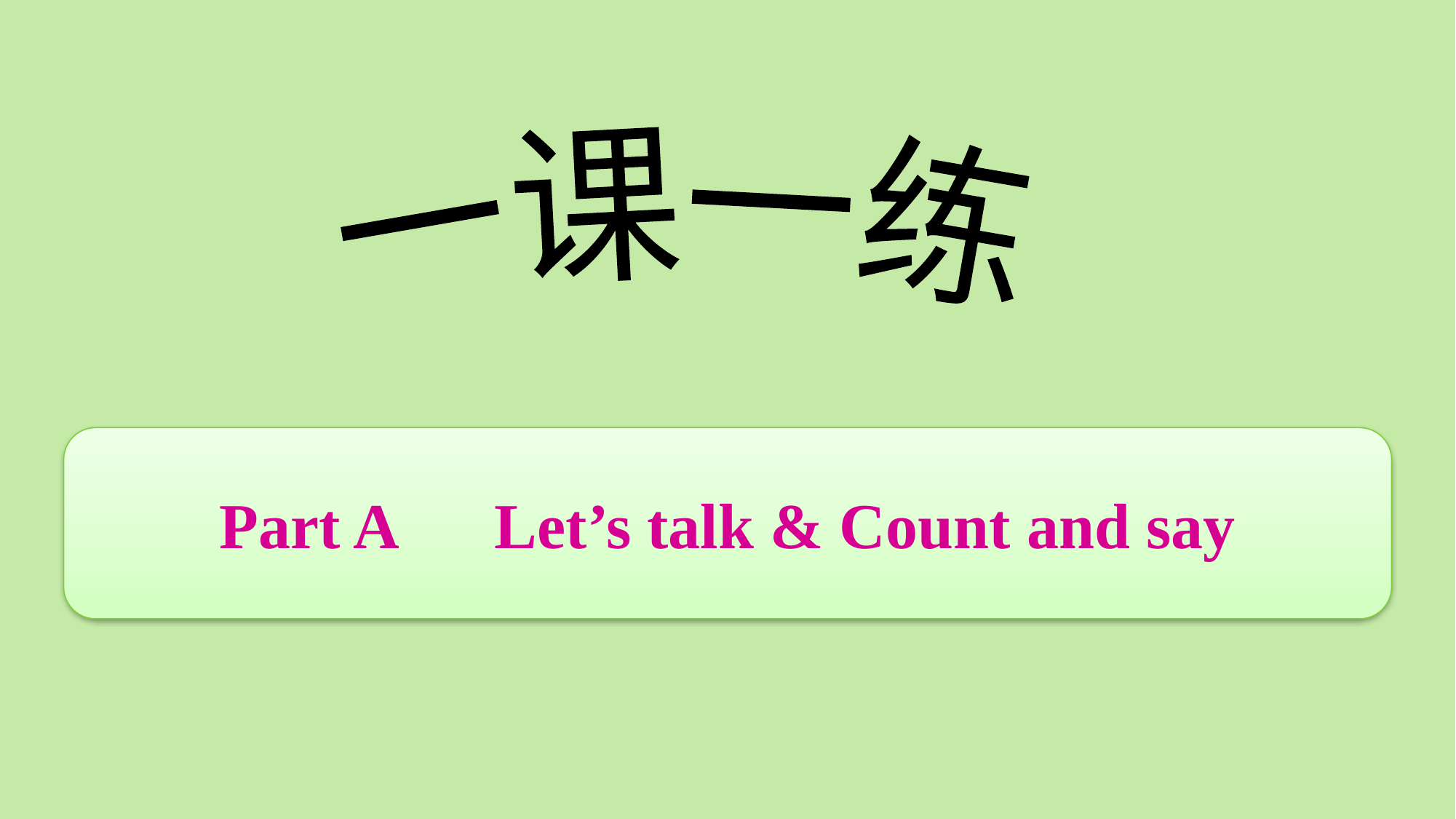

Part A　Let’s talk & Count and say